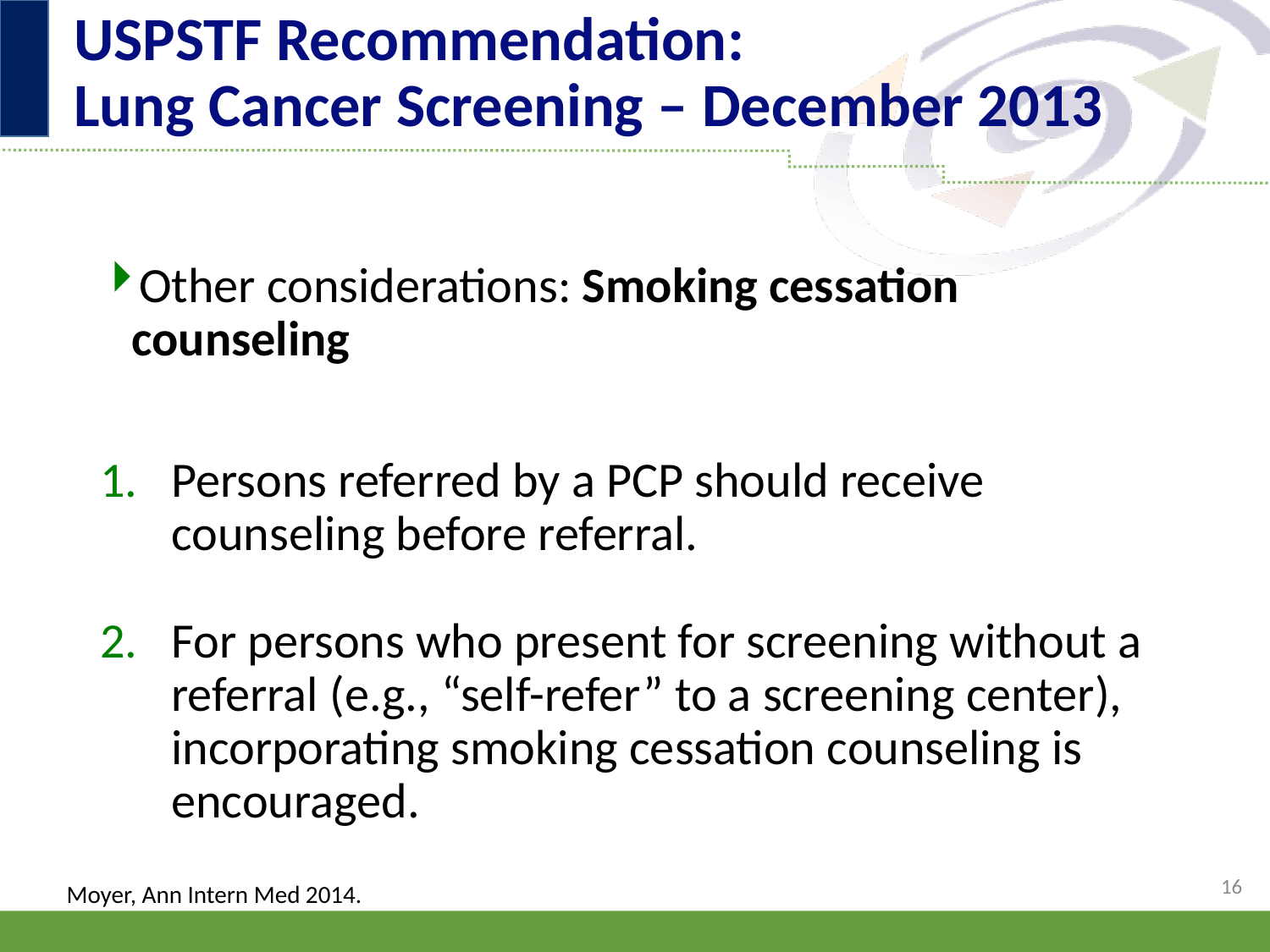

# USPSTF Recommendation: Lung Cancer Screening – December 2013
Other considerations: Smoking cessation counseling

Persons referred by a PCP should receive counseling before referral.

For persons who present for screening without a referral (e.g., “self-refer” to a screening center), incorporating smoking cessation counseling is encouraged.

16
Moyer, Ann Intern Med 2014.